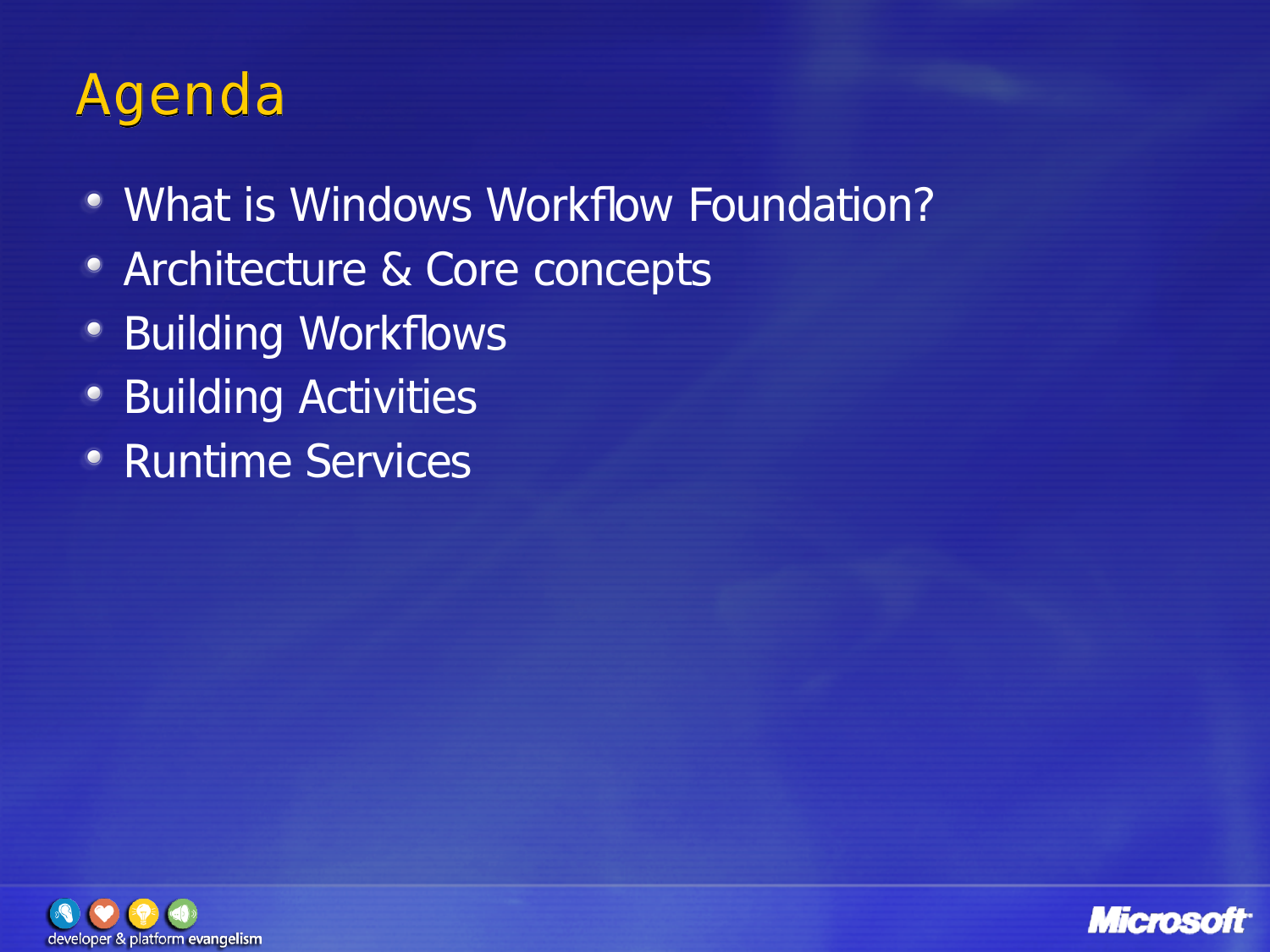

# Agenda
What is Windows Workflow Foundation?
Architecture & Core concepts
Building Workflows
Building Activities
Runtime Services